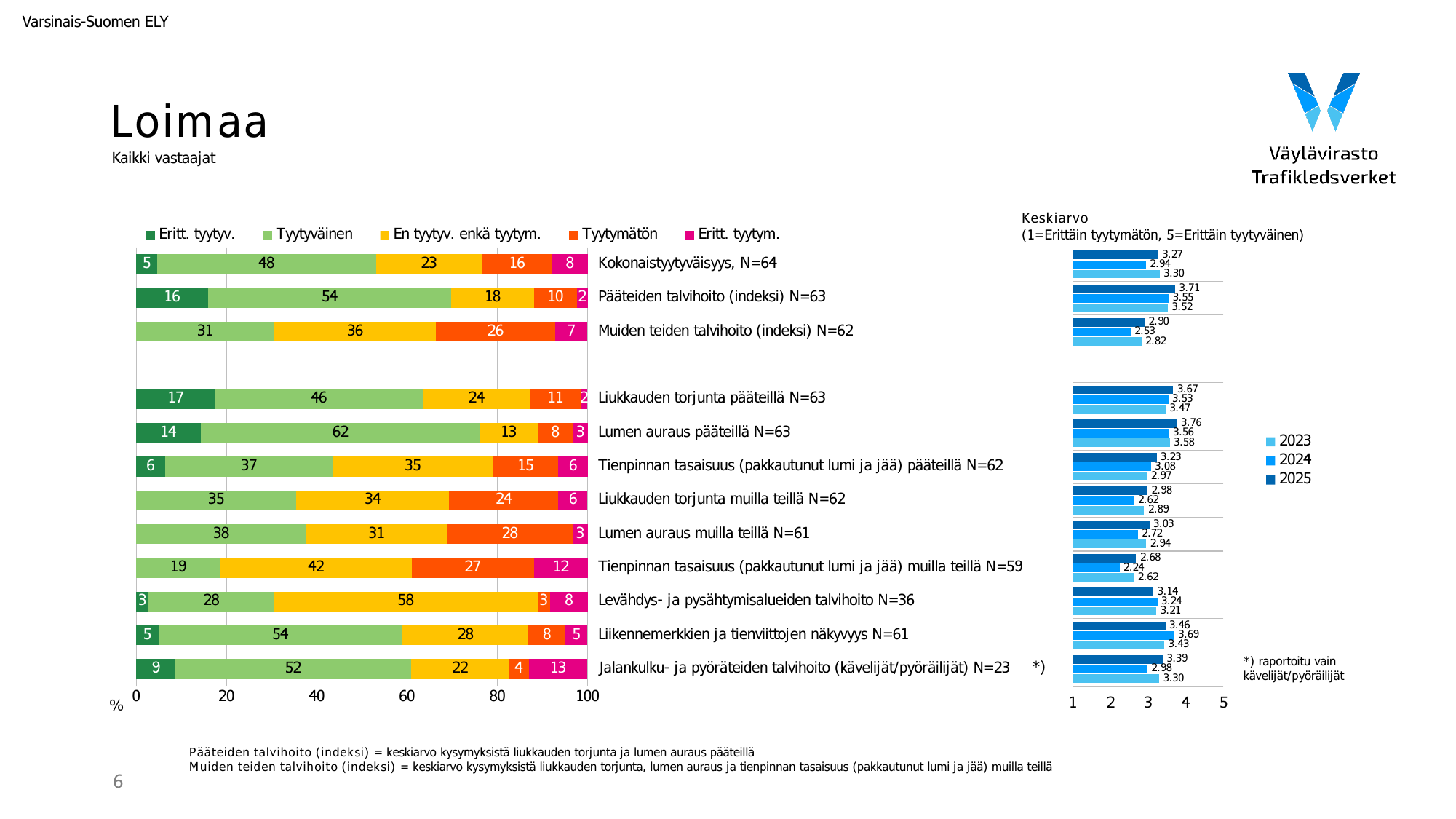

Varsinais-Suomen ELY
# Loimaa
Kaikki vastaajat
Keskiarvo
(1=Erittäin tyytymätön, 5=Erittäin tyytyväinen)

### Chart

| Category | Eritt. tyytyv. | Tyytyväinen | En tyytyv. enkä tyytym. | Tyytymätön | Eritt. tyytym. |
|---|---|---|---|---|---|
| Kokonaistyytyväisyys, N=64 | 4.6875 | 48.4375 | 23.4375 | 15.625 | 7.8125 |
| Pääteiden talvihoito (indeksi) N=63 | 15.873015500000001 | 53.968254 | 18.2539685 | 9.523809499999999 | 2.3809525 |
| Muiden teiden talvihoito (indeksi) N=62 | None | 30.610952333333334 | 35.79713 | 26.393681333333333 | 7.198236333333334 |
|  | None | None | None | None | None |
| Liukkauden torjunta pääteillä N=63 | 17.460317 | 46.031746 | 23.809524 | 11.111111 | 1.587302 |
| Lumen auraus pääteillä N=63 | 14.285714 | 61.904762 | 12.698413 | 7.936508 | 3.174603 |
| Tienpinnan tasaisuus (pakkautunut lumi ja jää) pääteillä N=62 | 6.451613 | 37.096774 | 35.483871 | 14.516129 | 6.451613 |
| Liukkauden torjunta muilla teillä N=62 | None | 35.483871 | 33.870968 | 24.193548 | 6.451613 |
| Lumen auraus muilla teillä N=61 | None | 37.704918 | 31.147541 | 27.868852 | 3.278689 |
| Tienpinnan tasaisuus (pakkautunut lumi ja jää) muilla teillä N=59 | None | 18.644068 | 42.372881 | 27.118644 | 11.864407 |
| Levähdys- ja pysähtymisalueiden talvihoito N=36 | 2.777778 | 27.777778 | 58.333333 | 2.777778 | 8.333333 |
| Liikennemerkkien ja tienviittojen näkyvyys N=61 | 4.918033 | 54.098361 | 27.868852 | 8.196721 | 4.918033 |
| Jalankulku- ja pyöräteiden talvihoito (kävelijät/pyöräilijät) N=23 | 8.695652 | 52.173913 | 21.73913 | 4.347826 | 13.043478 |

### Chart

| Category | 2025 | 2024 | 2023 |
|---|---|---|---|
*) raportoitu vain
kävelijät/pyöräilijät
*)
%
Pääteiden talvihoito (indeksi) = keskiarvo kysymyksistä liukkauden torjunta ja lumen auraus pääteillä
Muiden teiden talvihoito (indeksi) = keskiarvo kysymyksistä liukkauden torjunta, lumen auraus ja tienpinnan tasaisuus (pakkautunut lumi ja jää) muilla teillä

6